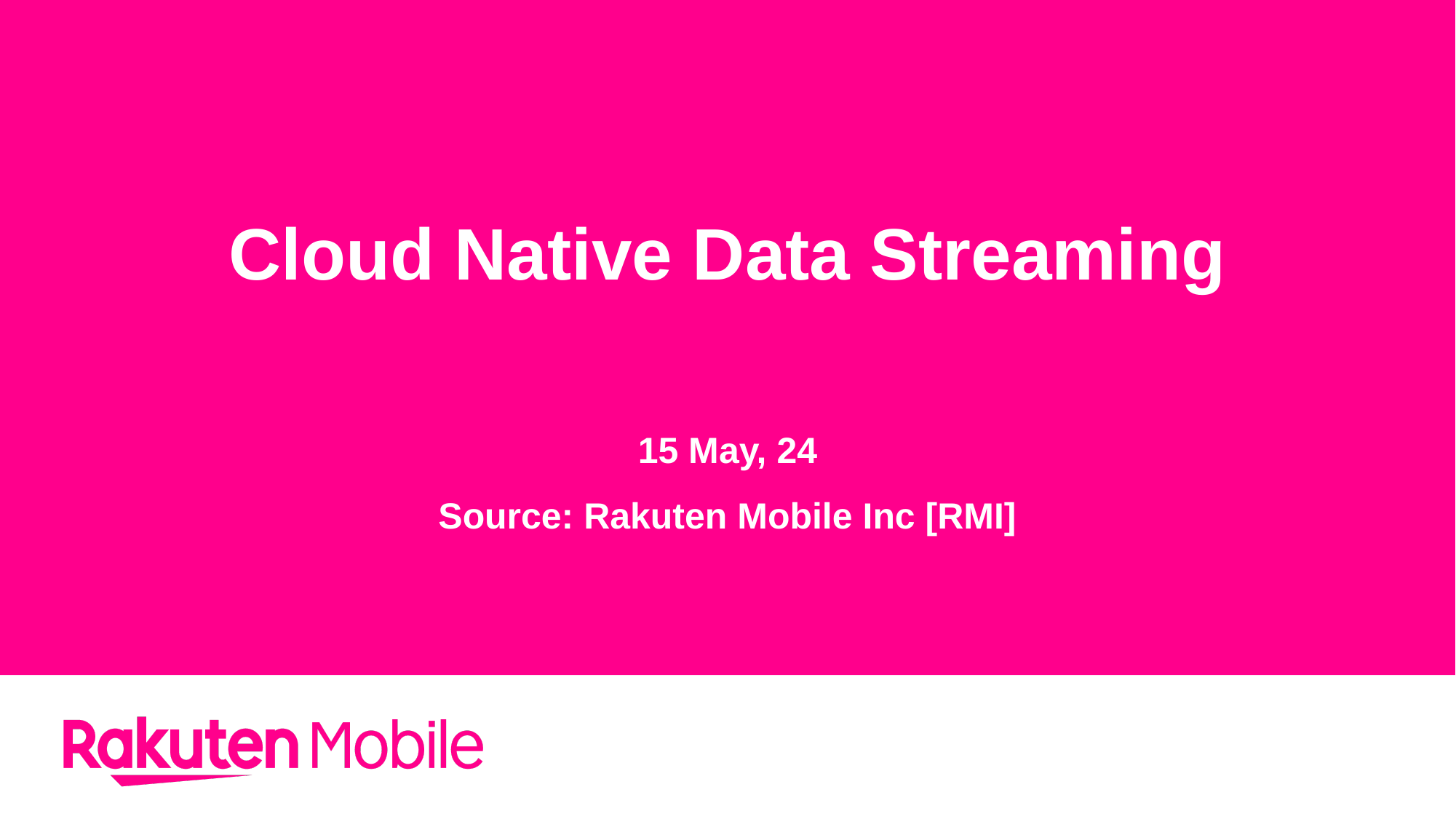

# Cloud Native Data Streaming
15 May, 24
Source: Rakuten Mobile Inc [RMI]